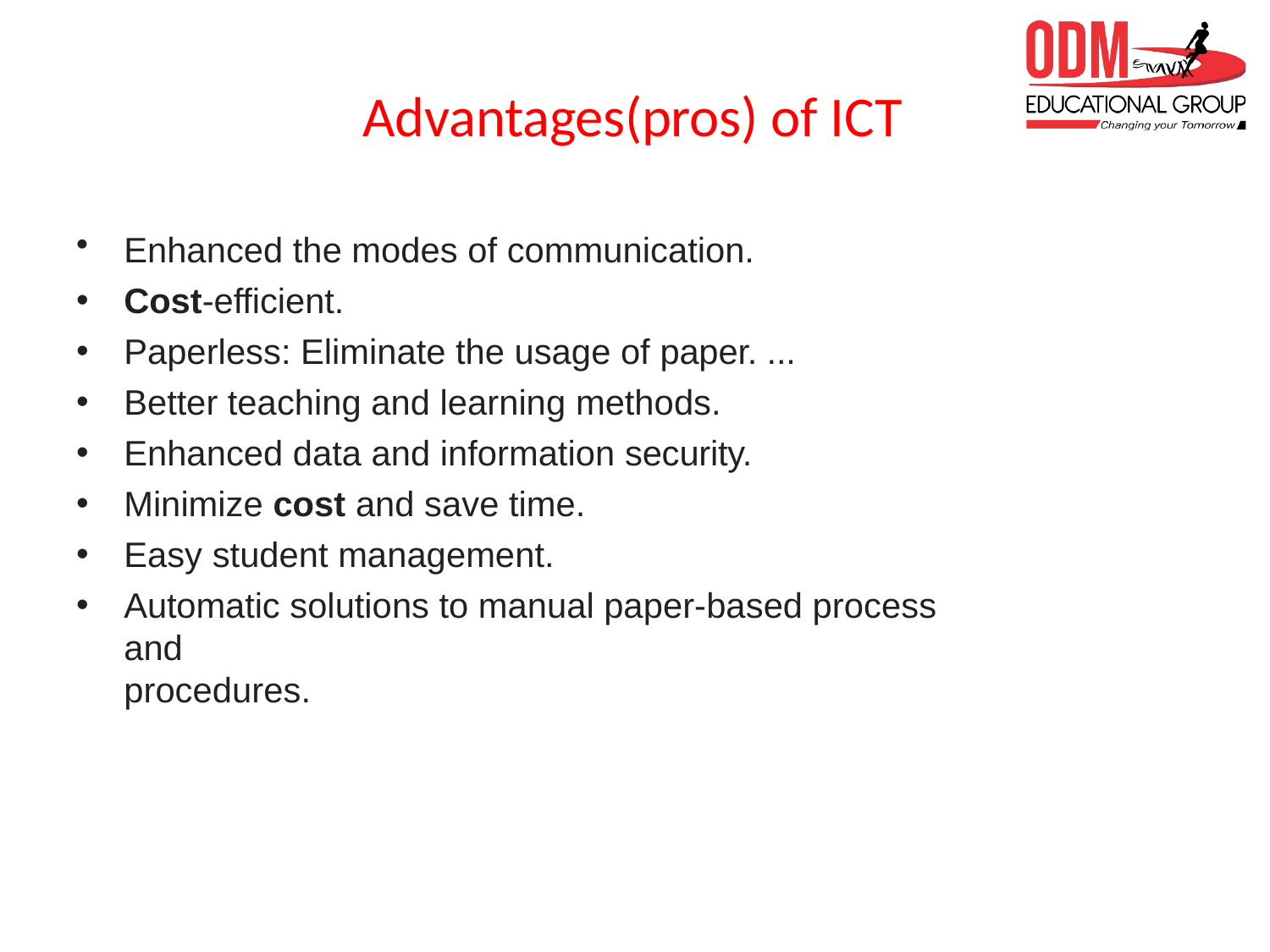

# Advantages(pros) of ICT
Enhanced the modes of communication.
Cost-efficient.
Paperless: Eliminate the usage of paper. ...
Better teaching and learning methods.
Enhanced data and information security.
Minimize cost and save time.
Easy student management.
Automatic solutions to manual paper-based process and
procedures.